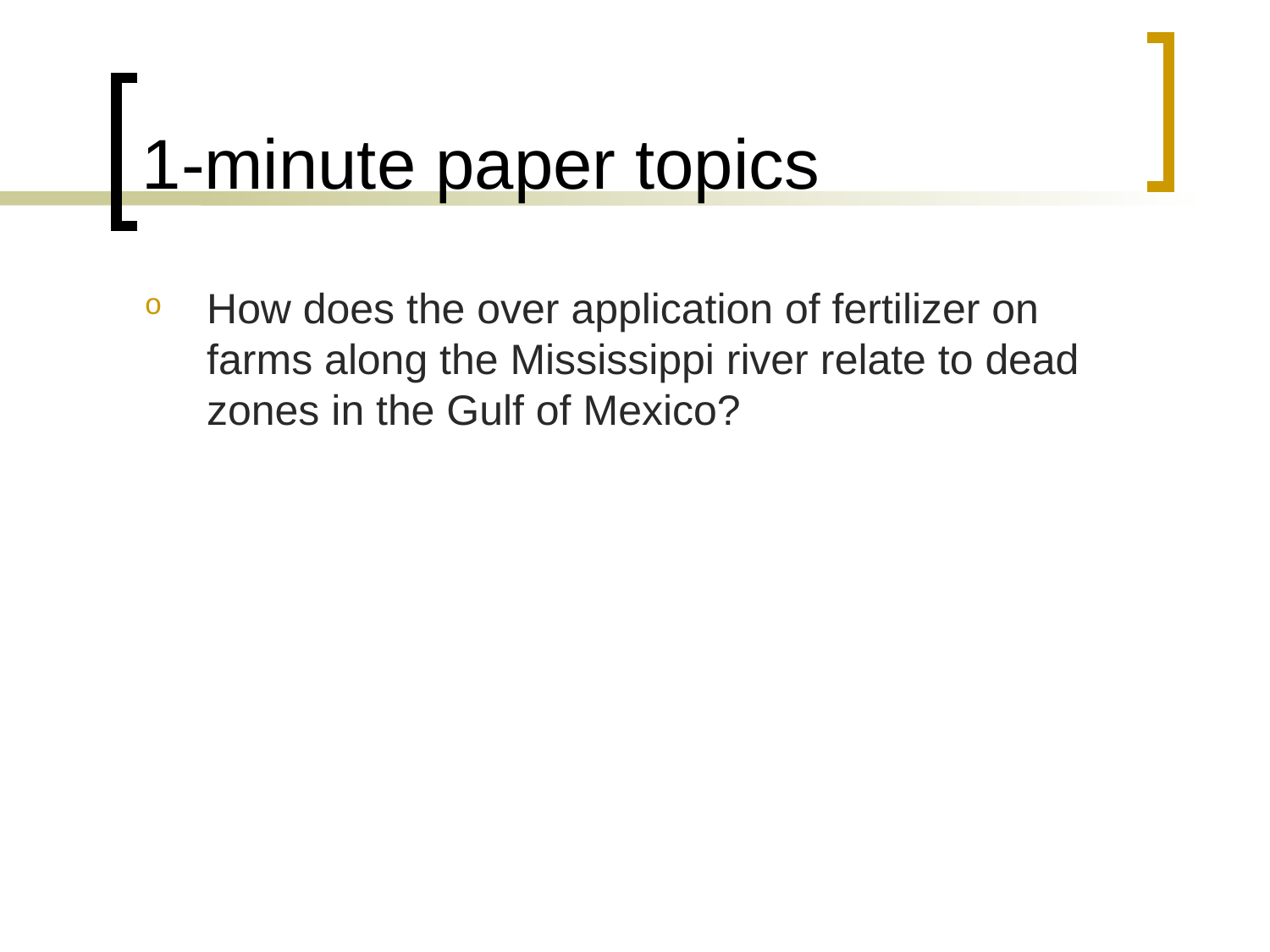

# 1-minute paper topics
How does the over application of fertilizer on farms along the Mississippi river relate to dead zones in the Gulf of Mexico?